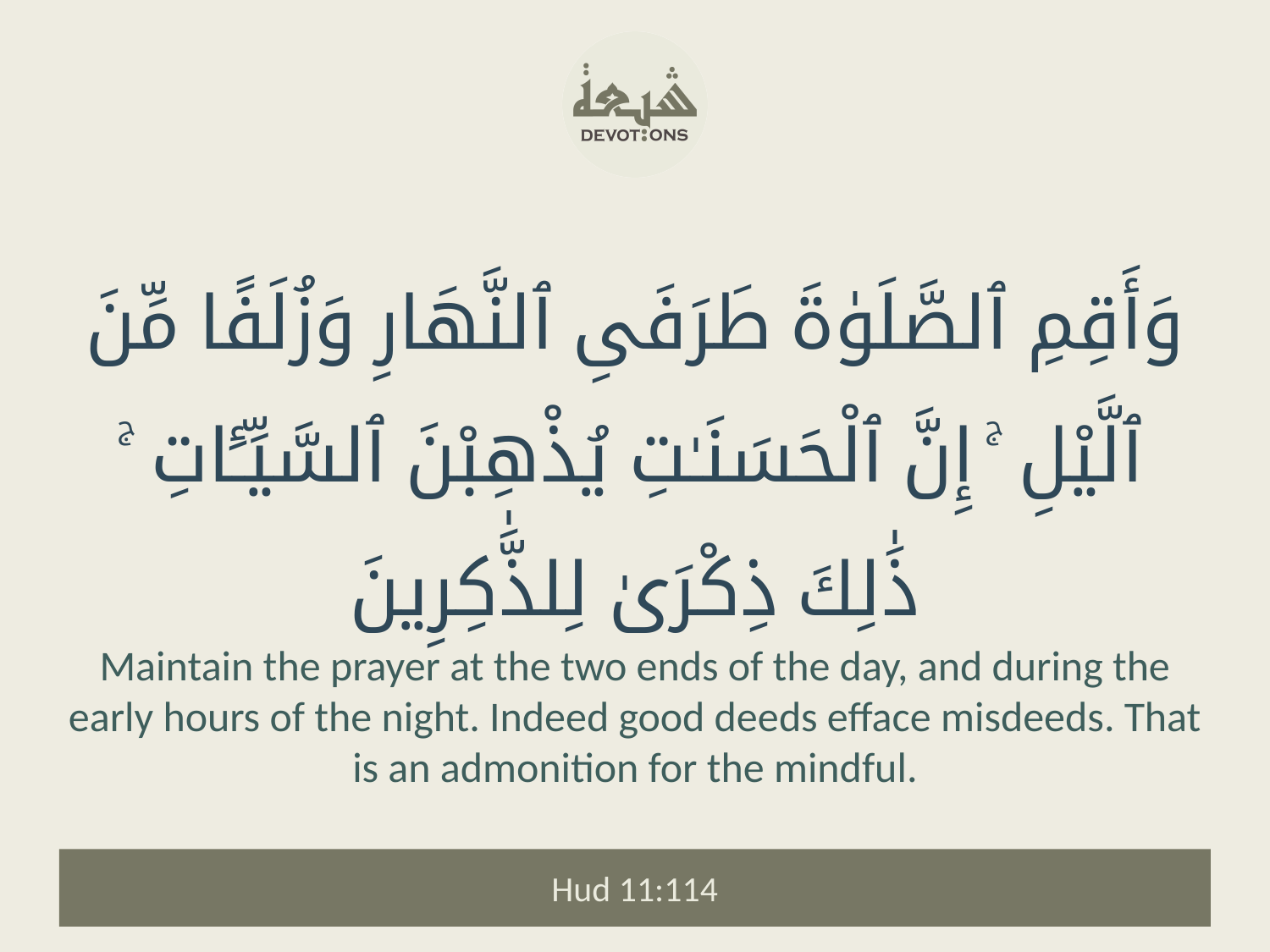

وَأَقِمِ ٱلصَّلَوٰةَ طَرَفَىِ ٱلنَّهَارِ وَزُلَفًا مِّنَ ٱلَّيْلِ ۚ إِنَّ ٱلْحَسَنَـٰتِ يُذْهِبْنَ ٱلسَّيِّـَٔاتِ ۚ ذَٰلِكَ ذِكْرَىٰ لِلذَّٰكِرِينَ
Maintain the prayer at the two ends of the day, and during the early hours of the night. Indeed good deeds efface misdeeds. That is an admonition for the mindful.
Hud 11:114